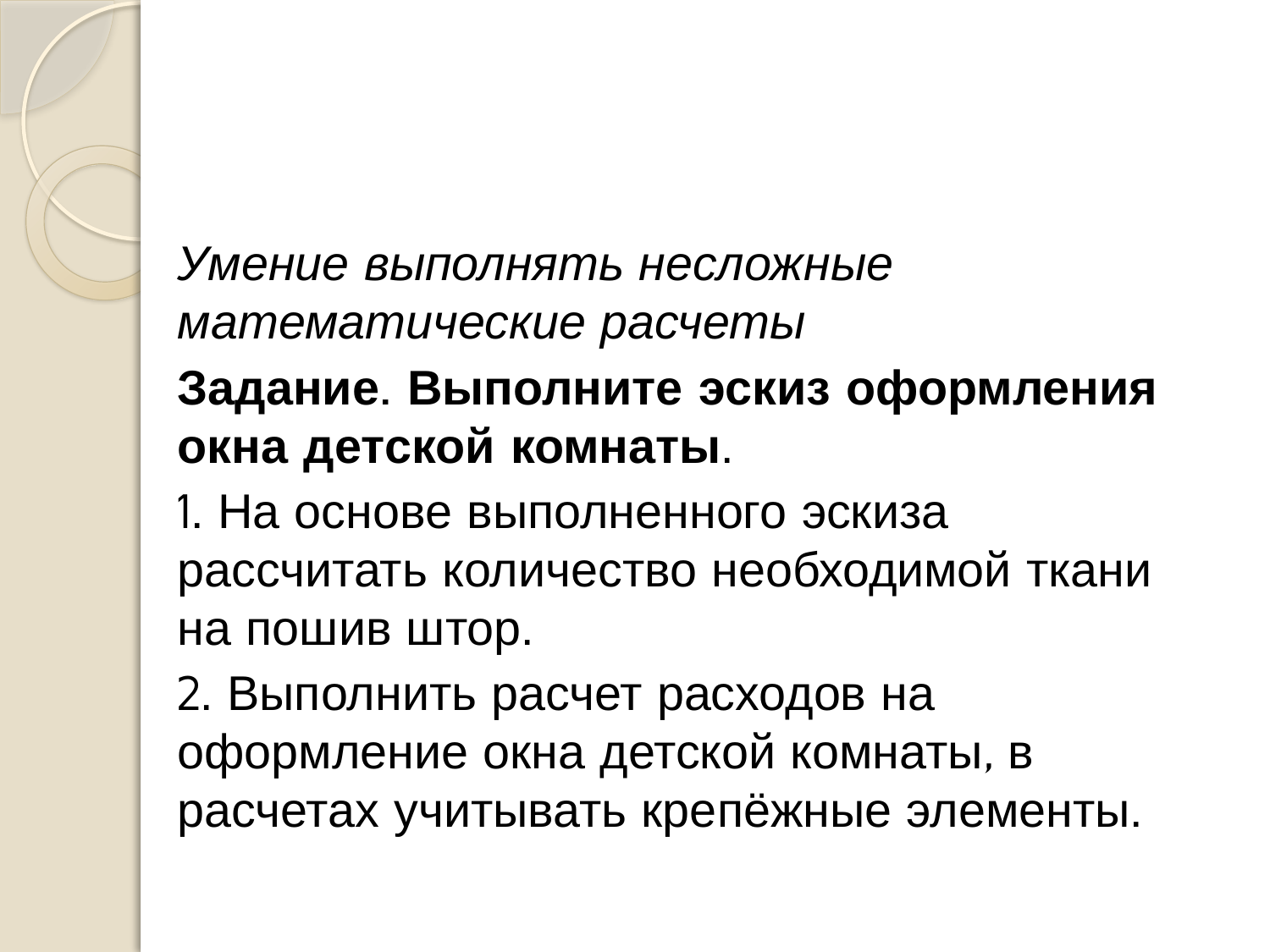

#
Умение выполнять несложные математические расчеты
Задание. Выполните эскиз оформления окна детской комнаты.
1. На основе выполненного эскиза рассчитать количество необходимой ткани на пошив штор.
2. Выполнить расчет расходов на оформление окна детской комнаты, в расчетах учитывать крепёжные элементы.